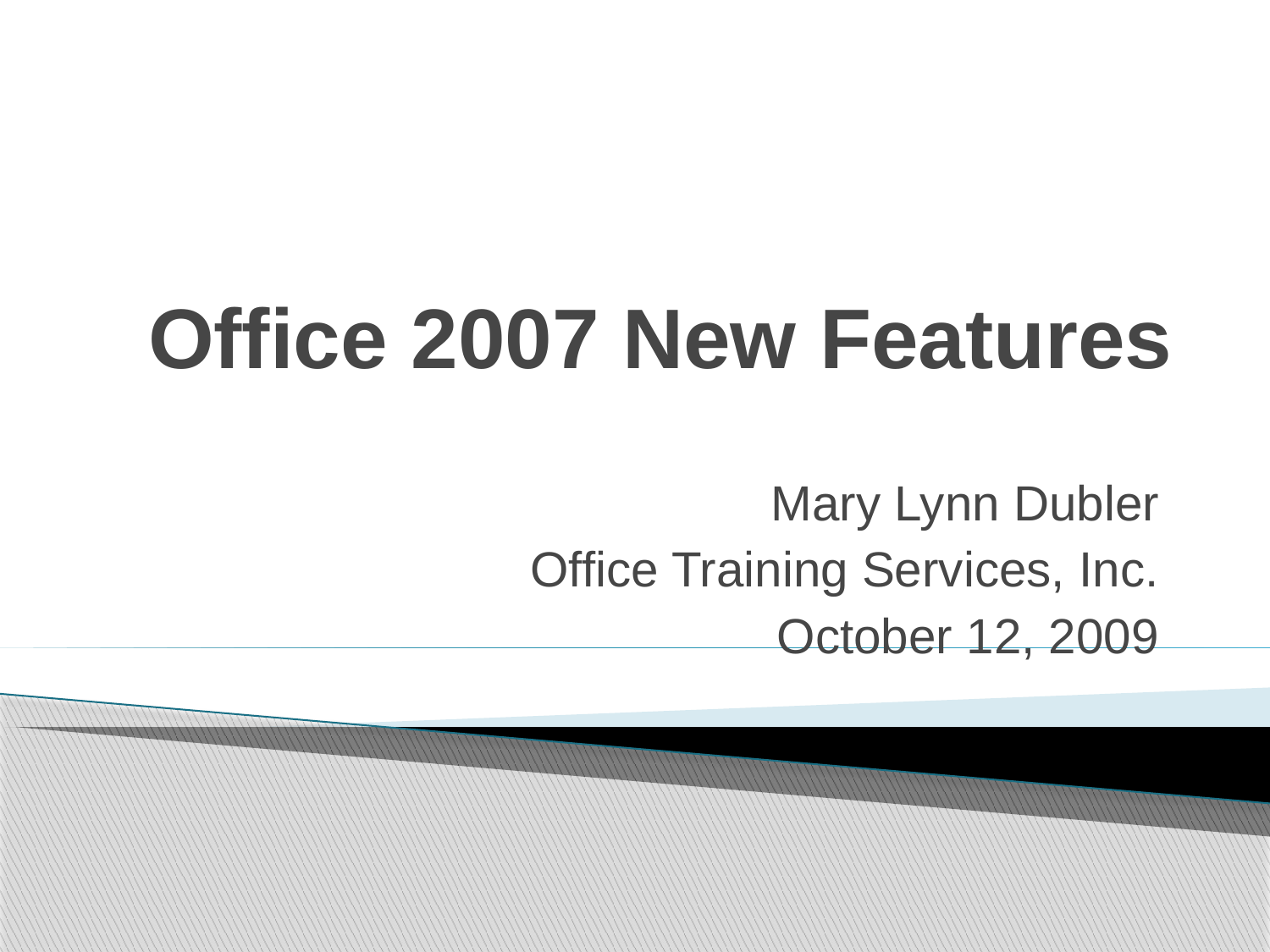

# Office 2007 New Features
Mary Lynn Dubler
Office Training Services, Inc.
October 12, 2009